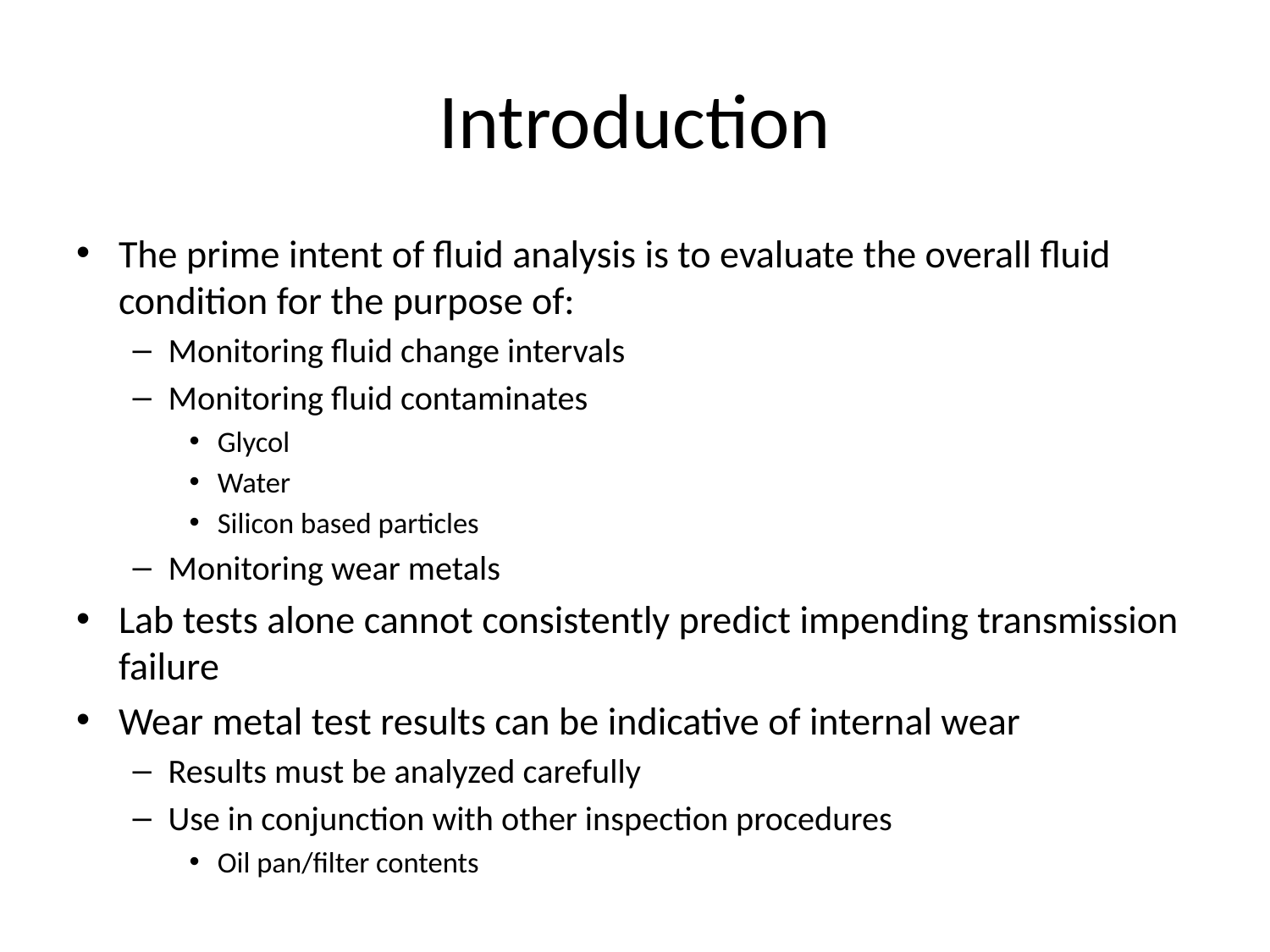

# Introduction
The prime intent of fluid analysis is to evaluate the overall fluid condition for the purpose of:
Monitoring fluid change intervals
Monitoring fluid contaminates
Glycol
Water
Silicon based particles
Monitoring wear metals
Lab tests alone cannot consistently predict impending transmission failure
Wear metal test results can be indicative of internal wear
Results must be analyzed carefully
Use in conjunction with other inspection procedures
Oil pan/filter contents